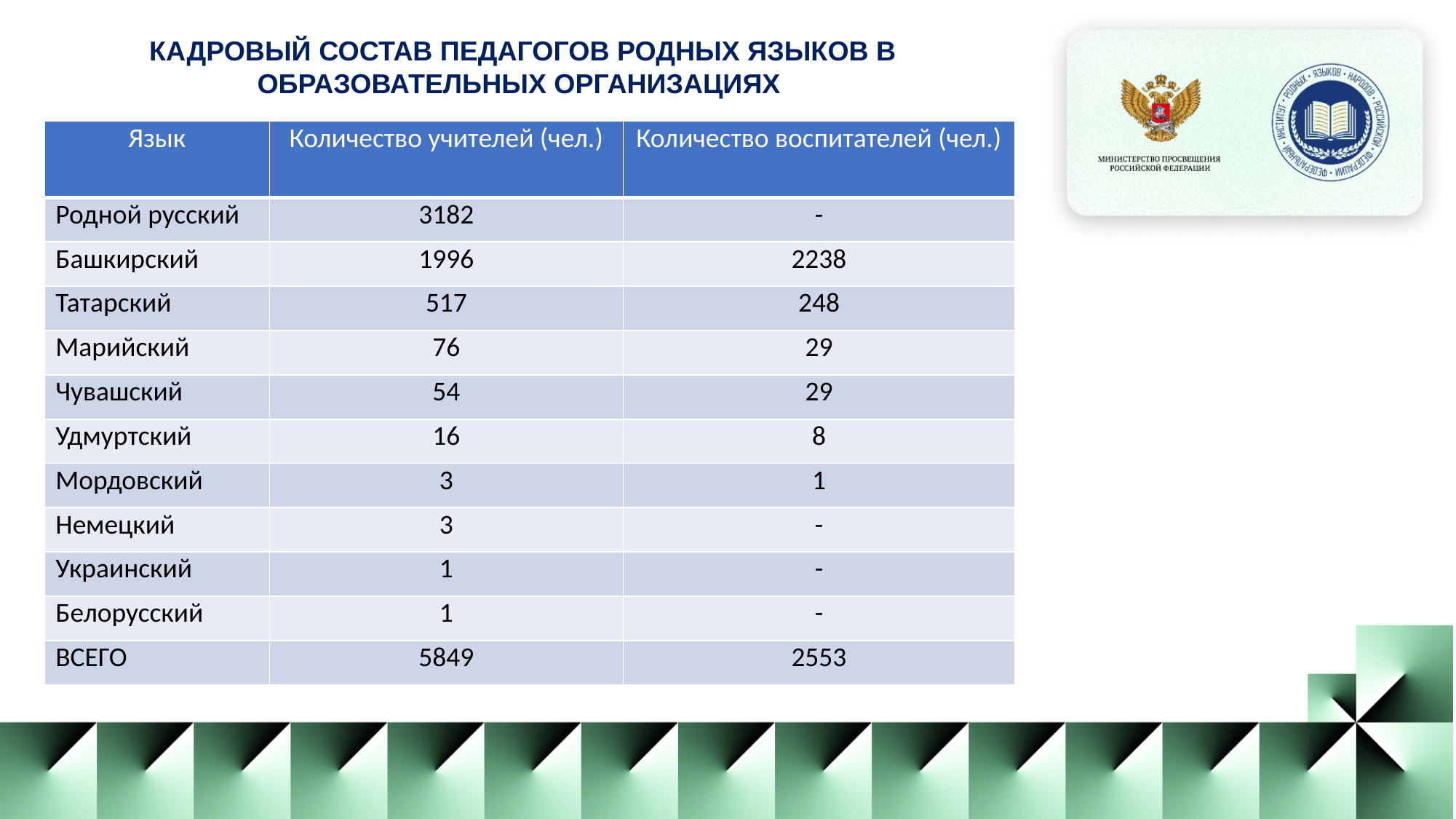

КАДРОВЫЙ СОСТАВ ПЕДАГОГОВ РОДНЫХ ЯЗЫКОВ В ОБРАЗОВАТЕЛЬНЫХ ОРГАНИЗАЦИЯХ
| Язык | Количество учителей (чел.) | Количество воспитателей (чел.) |
| --- | --- | --- |
| Родной русский | 3182 | - |
| Башкирский | 1996 | 2238 |
| Татарский | 517 | 248 |
| Марийский | 76 | 29 |
| Чувашский | 54 | 29 |
| Удмуртский | 16 | 8 |
| Мордовский | 3 | 1 |
| Немецкий | 3 | - |
| Украинский | 1 | - |
| Белорусский | 1 | - |
| ВСЕГО | 5849 | 2553 |